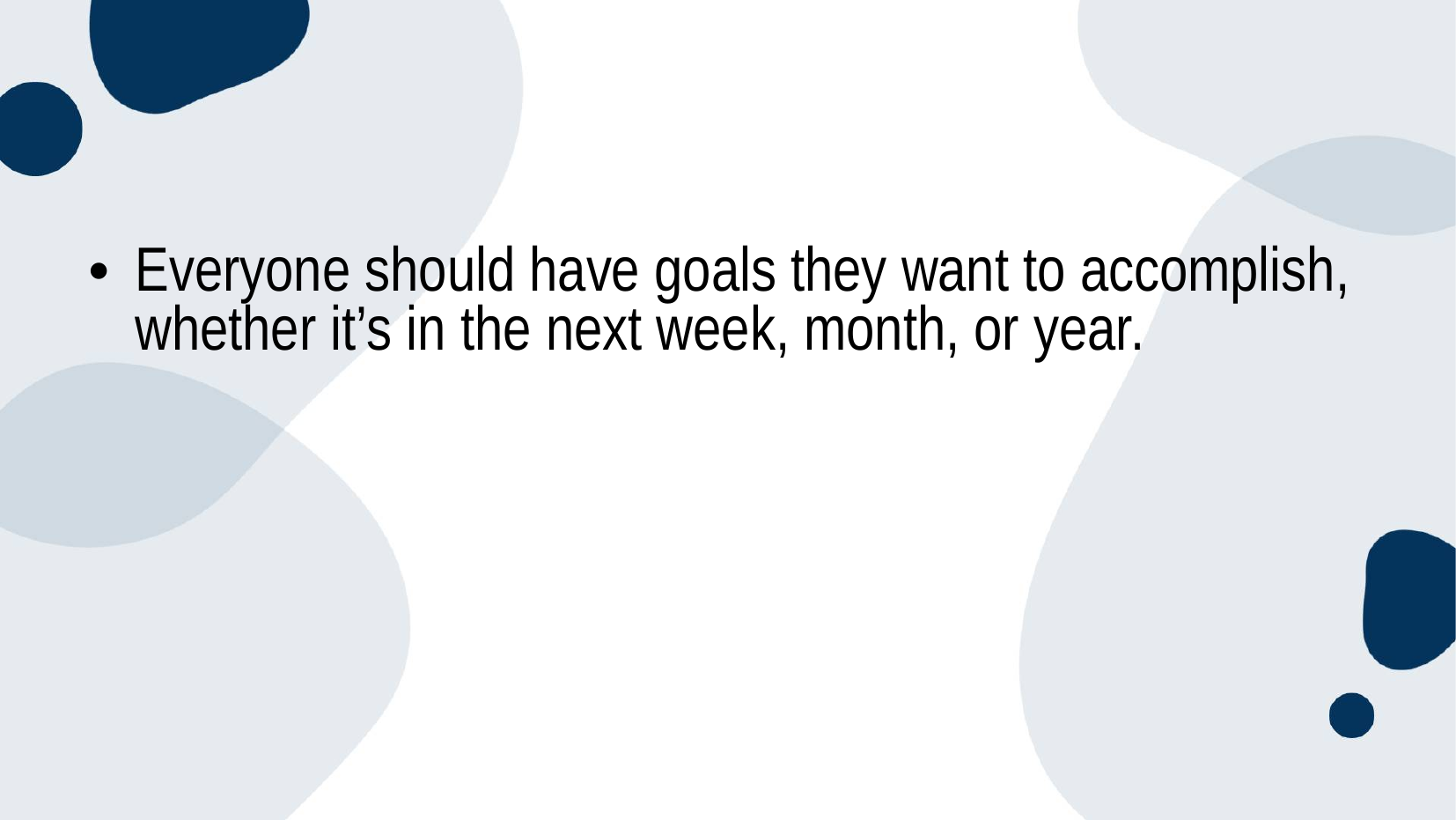

Everyone should have goals they want to accomplish, whether it’s in the next week, month, or year.